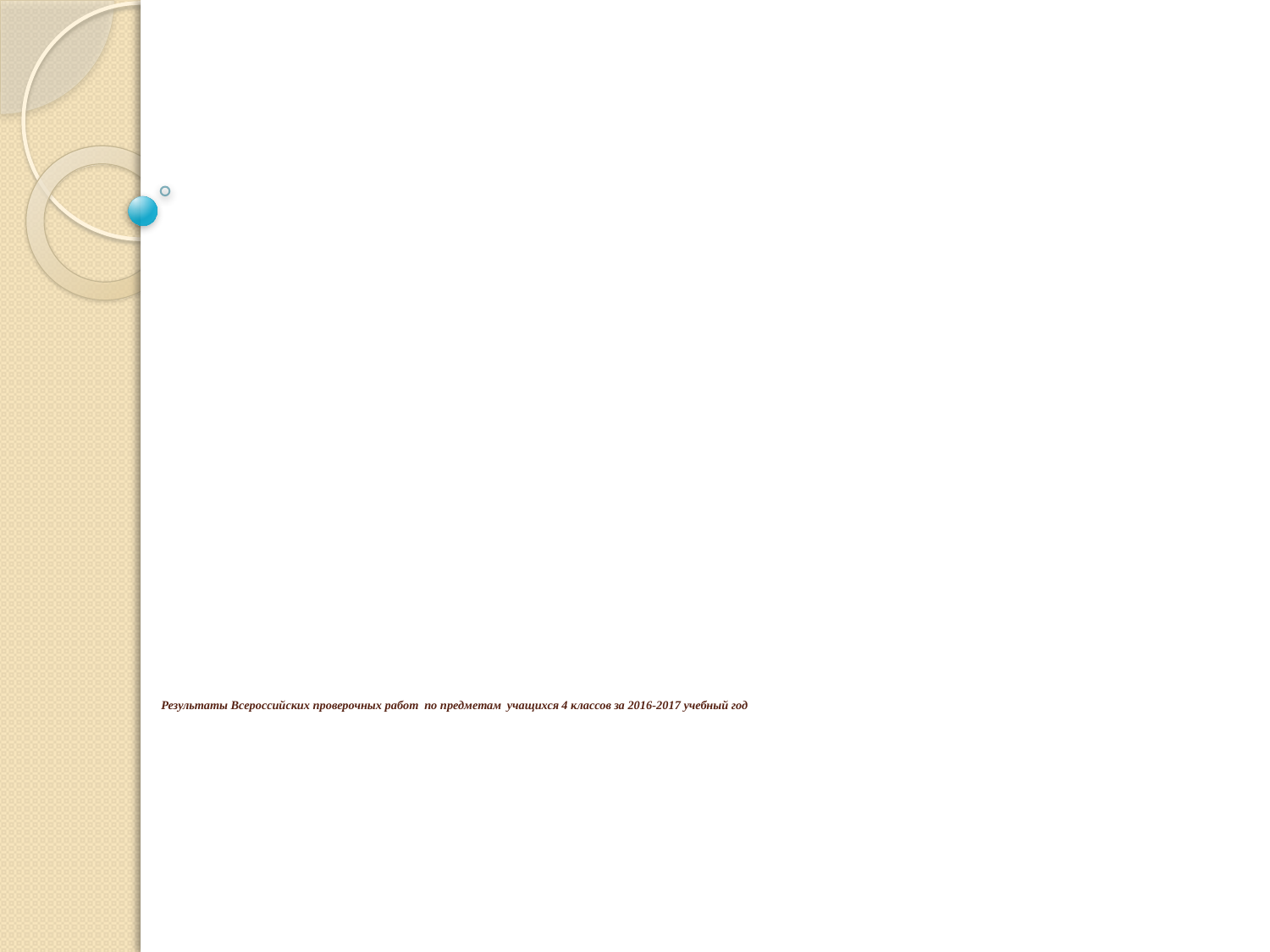

# Результаты Всероссийских проверочных работ  по предметам  учащихся 4 классов за 2016-2017 учебный год